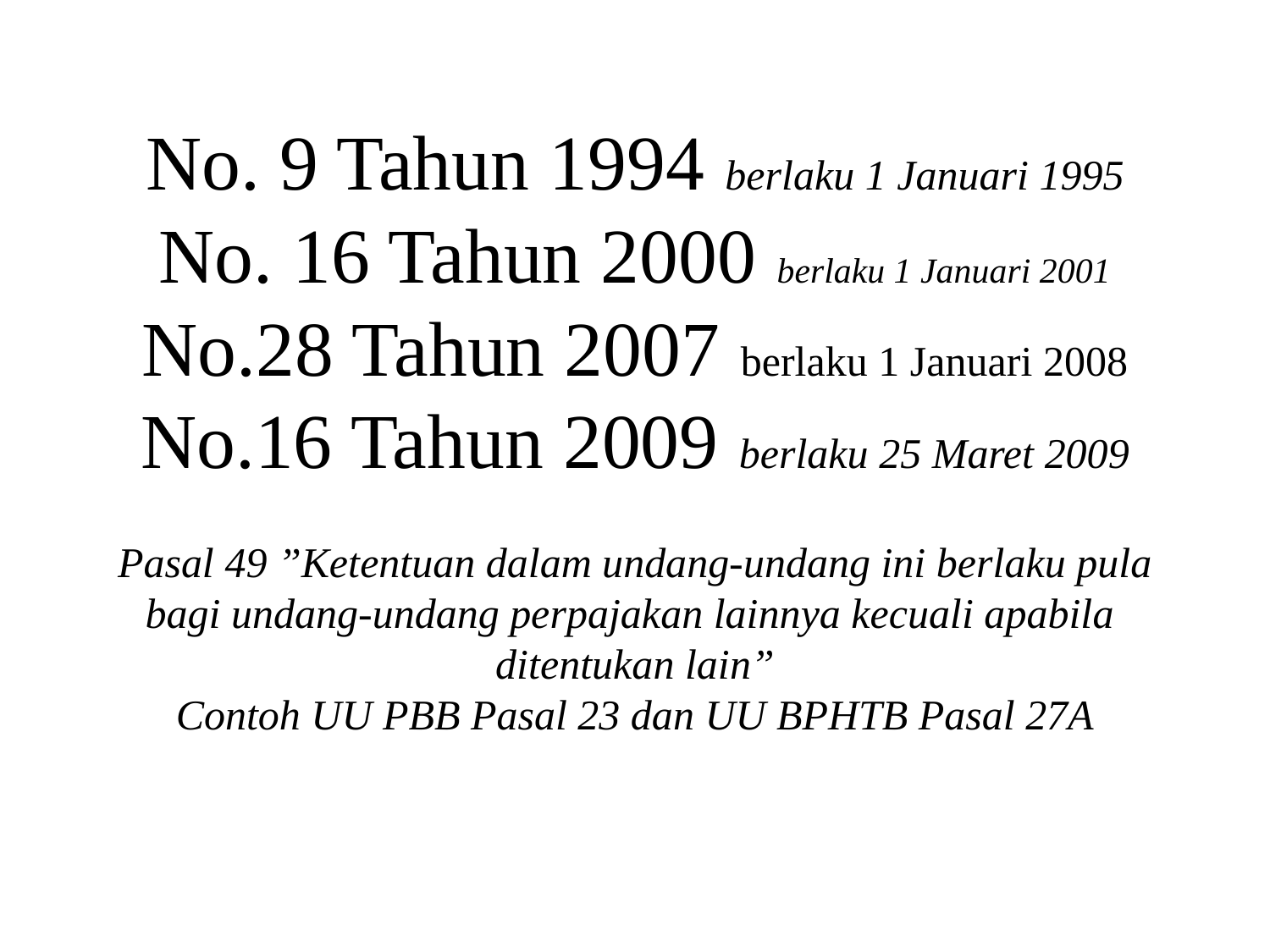

# No. 9 Tahun 1994 berlaku 1 Januari 1995 No. 16 Tahun 2000 berlaku 1 Januari 2001 No.28 Tahun 2007 berlaku 1 Januari 2008 No.16 Tahun 2009 berlaku 25 Maret 2009 Pasal 49 ”Ketentuan dalam undang-undang ini berlaku pula bagi undang-undang perpajakan lainnya kecuali apabila ditentukan lain” Contoh UU PBB Pasal 23 dan UU BPHTB Pasal 27A